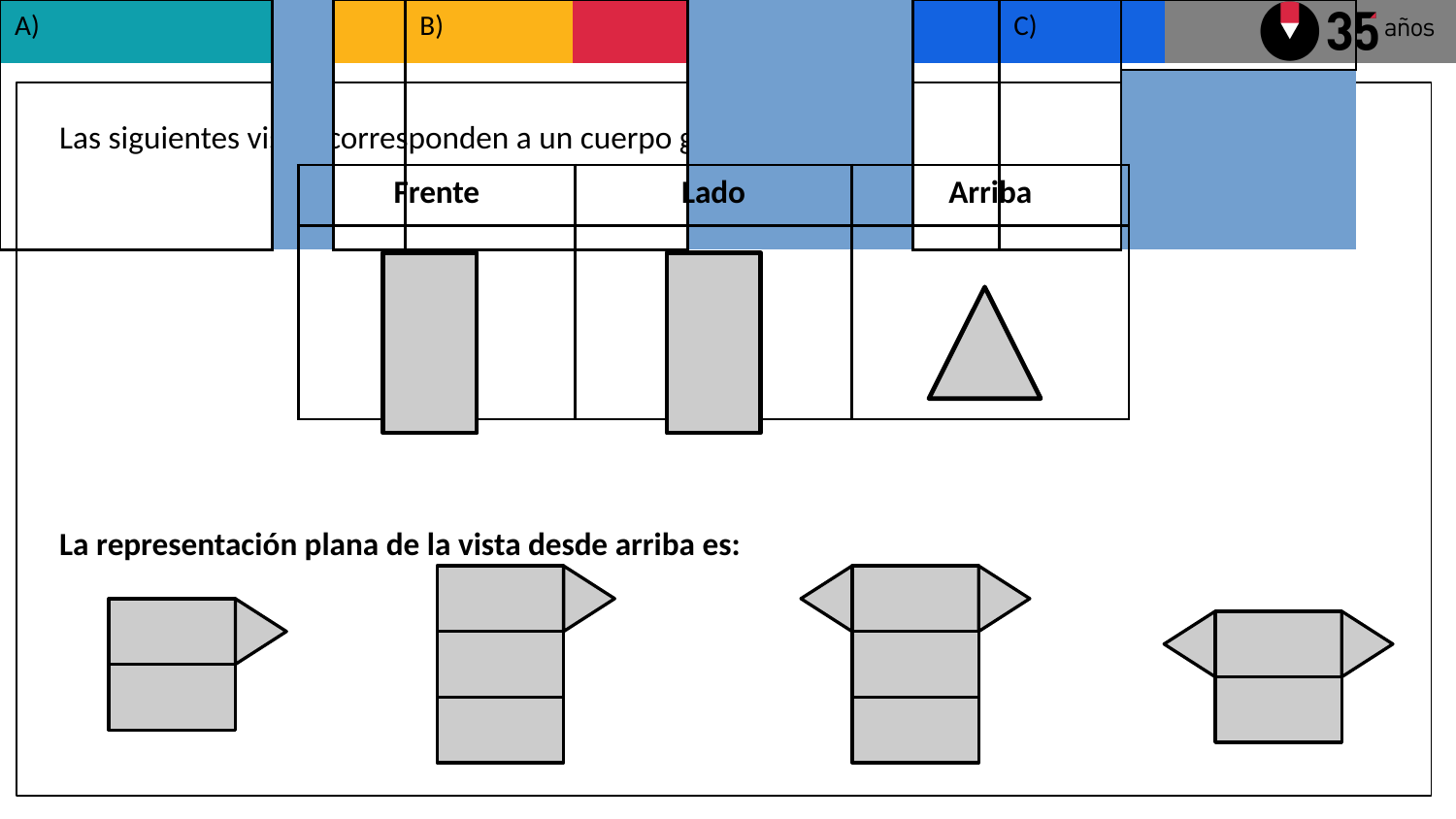

Las siguientes vistas corresponden a un cuerpo geométrico.

La representación plana de la vista desde arriba es:

| Frente | Lado | Arriba |
| --- | --- | --- |
|  |  |  |

| A) |  |  | B) |  |  | C) |  |  | D) |  |
| --- | --- | --- | --- | --- | --- | --- | --- | --- | --- | --- |
|  |  |  |  |  |  |  |  |  |  |  |
|  |  |  |  |  |  |  |  |  |  |  |
|  |  |  |  |  |  |  |  |  |  |  |